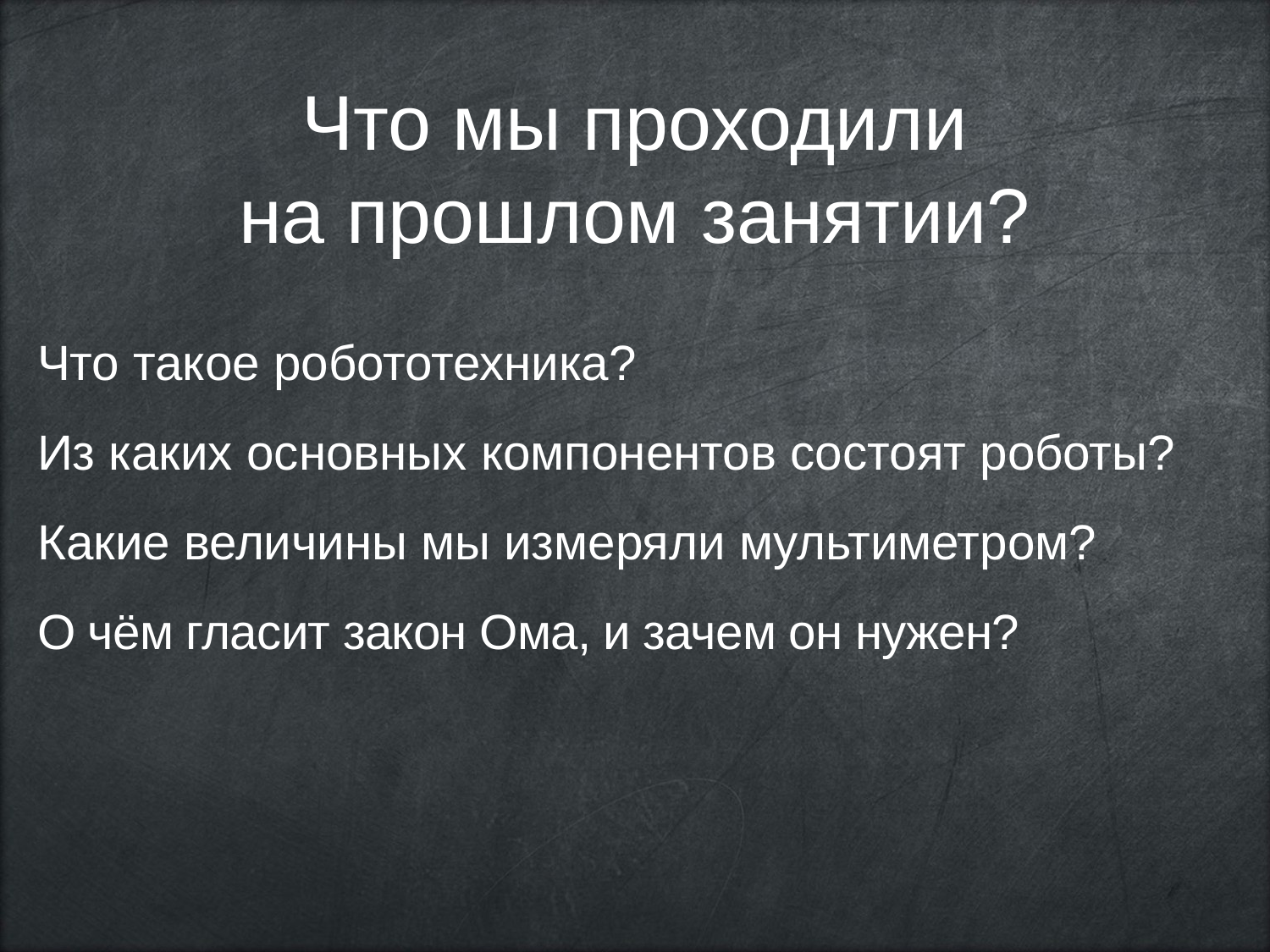

Что мы проходили
на прошлом занятии?
Что такое робототехника?
Из каких основных компонентов состоят роботы?
Какие величины мы измеряли мультиметром?
О чём гласит закон Ома, и зачем он нужен?